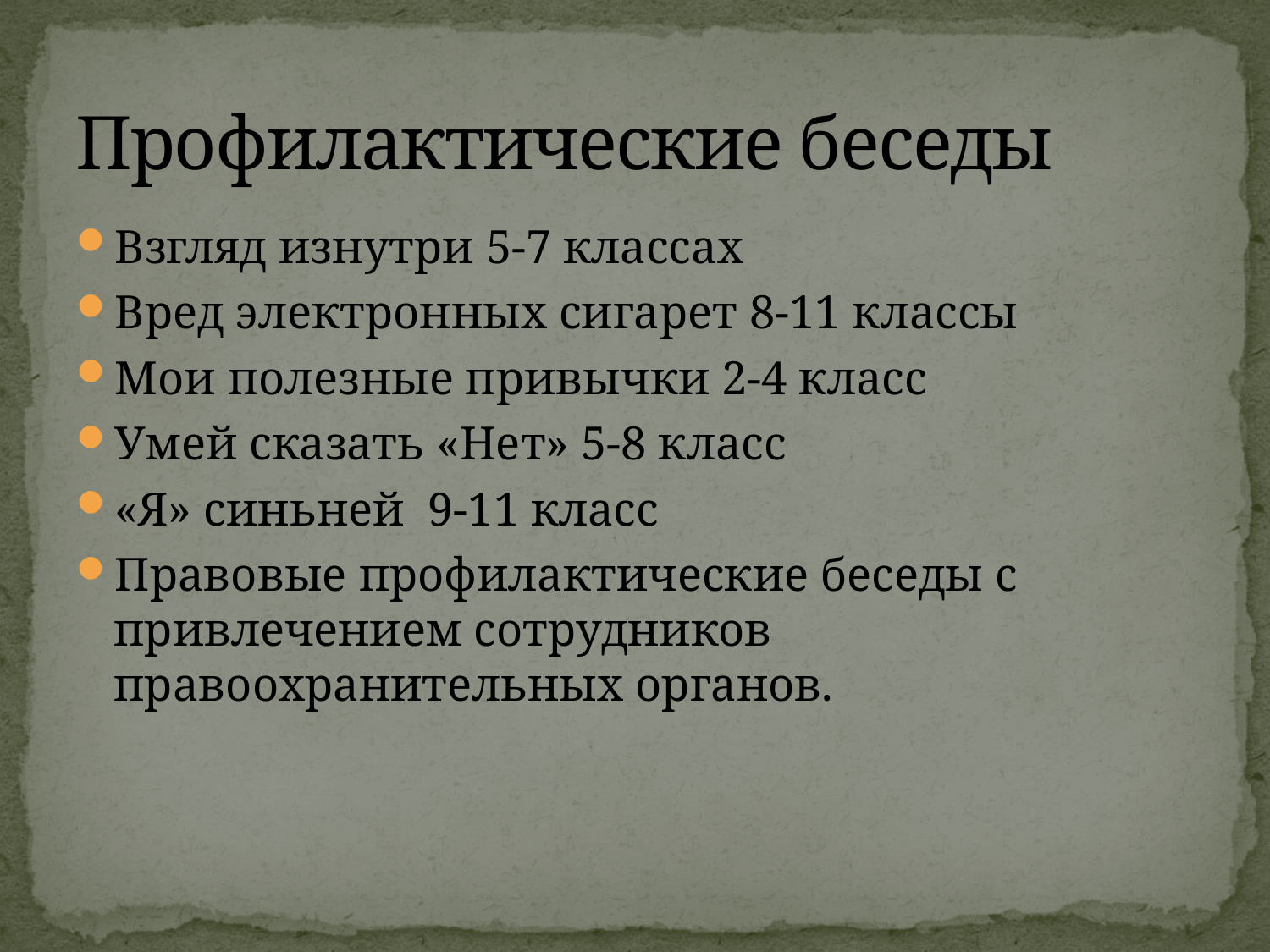

# Профилактические беседы
Взгляд изнутри 5-7 классах
Вред электронных сигарет 8-11 классы
Мои полезные привычки 2-4 класс
Умей сказать «Нет» 5-8 класс
«Я» синьней  9-11 класс
Правовые профилактические беседы с привлечением сотрудников правоохранительных органов.